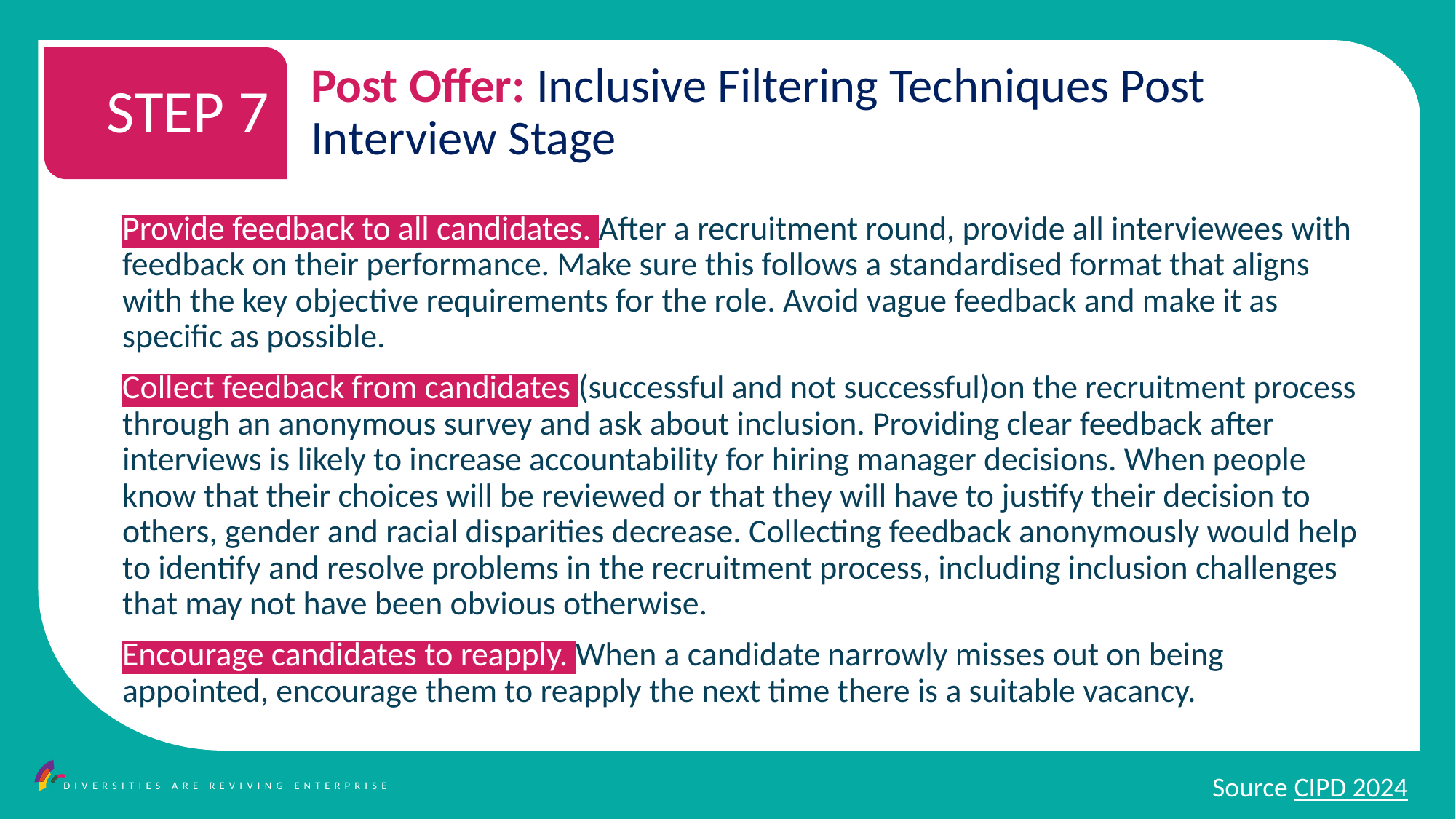

STEP 7
Post Offer: Inclusive Filtering Techniques Post Interview Stage
Provide feedback to all candidates. After a recruitment round, provide all interviewees with feedback on their performance. Make sure this follows a standardised format that aligns with the key objective requirements for the role. Avoid vague feedback and make it as specific as possible.
Collect feedback from candidates (successful and not successful)on the recruitment process through an anonymous survey and ask about inclusion. Providing clear feedback after interviews is likely to increase accountability for hiring manager decisions. When people know that their choices will be reviewed or that they will have to justify their decision to others, gender and racial disparities decrease. Collecting feedback anonymously would help to identify and resolve problems in the recruitment process, including inclusion challenges that may not have been obvious otherwise.
Encourage candidates to reapply. When a candidate narrowly misses out on being appointed, encourage them to reapply the next time there is a suitable vacancy.
Source CIPD 2024